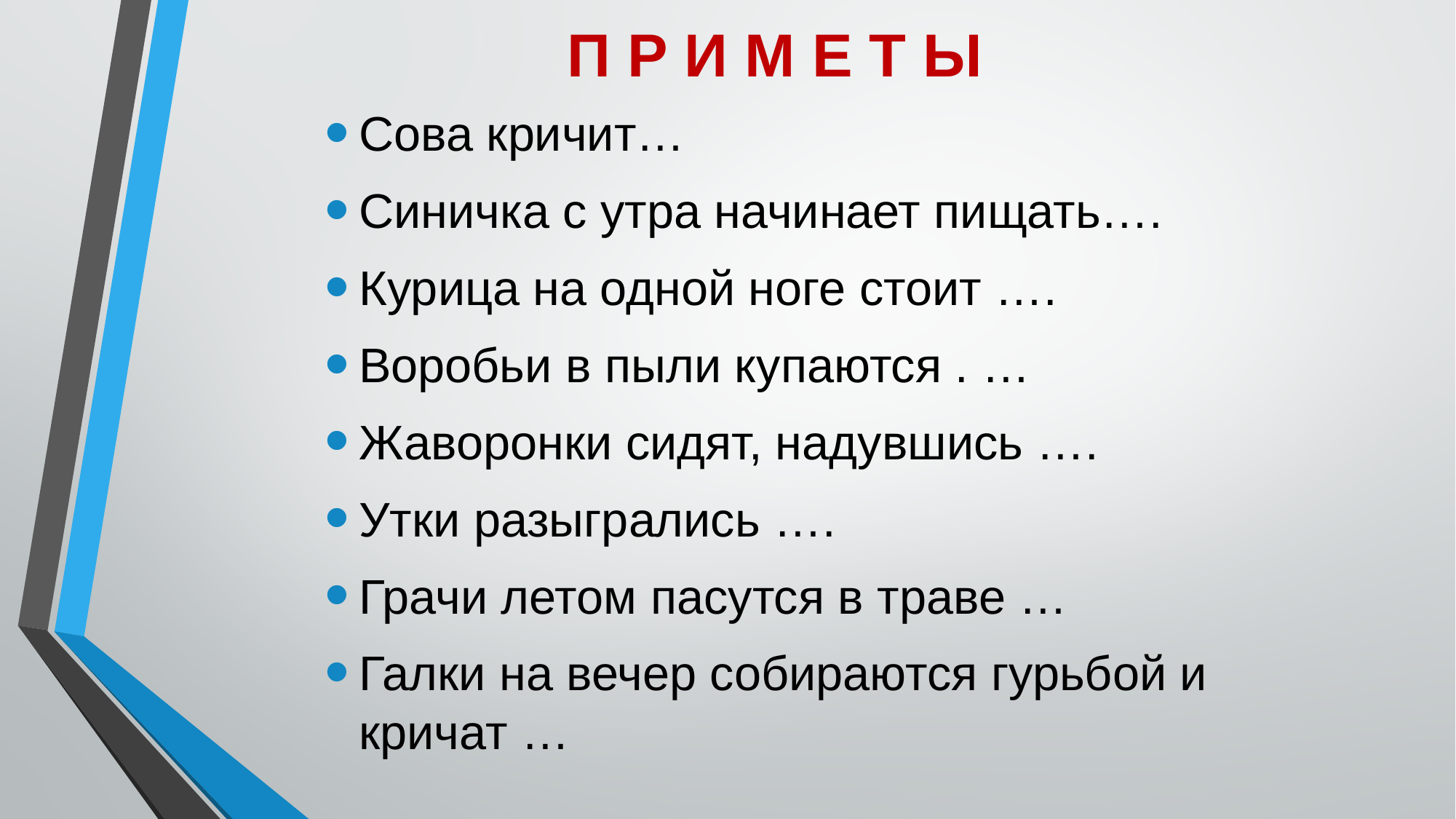

# П Р И М Е Т Ы
Сова кричит…
Синичка с утра начинает пищать….
Курица на одной ноге стоит ….
Воробьи в пыли купаются . …
Жаворонки сидят, надувшись ….
Утки разыгрались ….
Грачи летом пасутся в траве …
Галки на вечер собираются гурьбой и кричат …